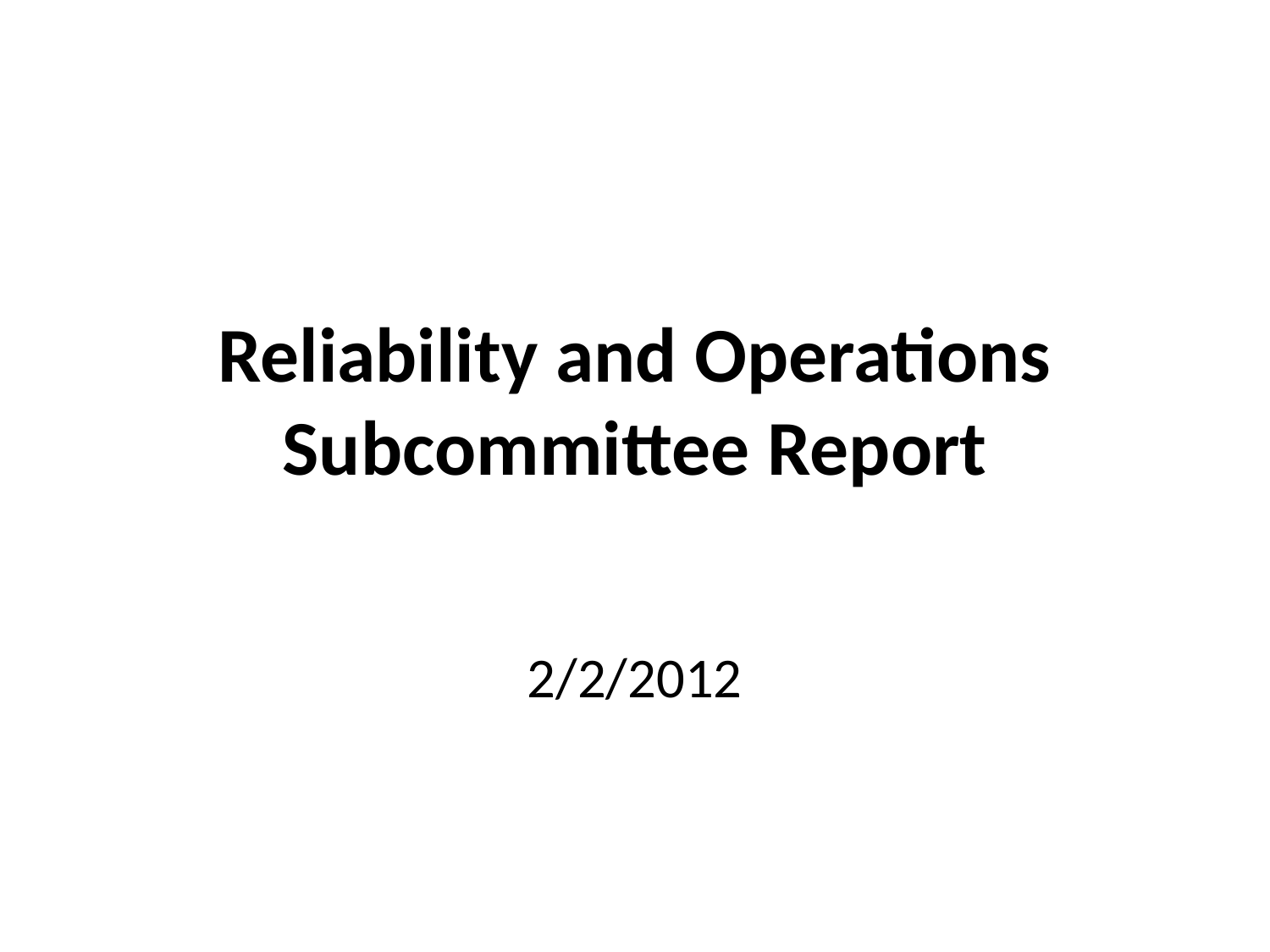

# Reliability and Operations Subcommittee Report
2/2/2012